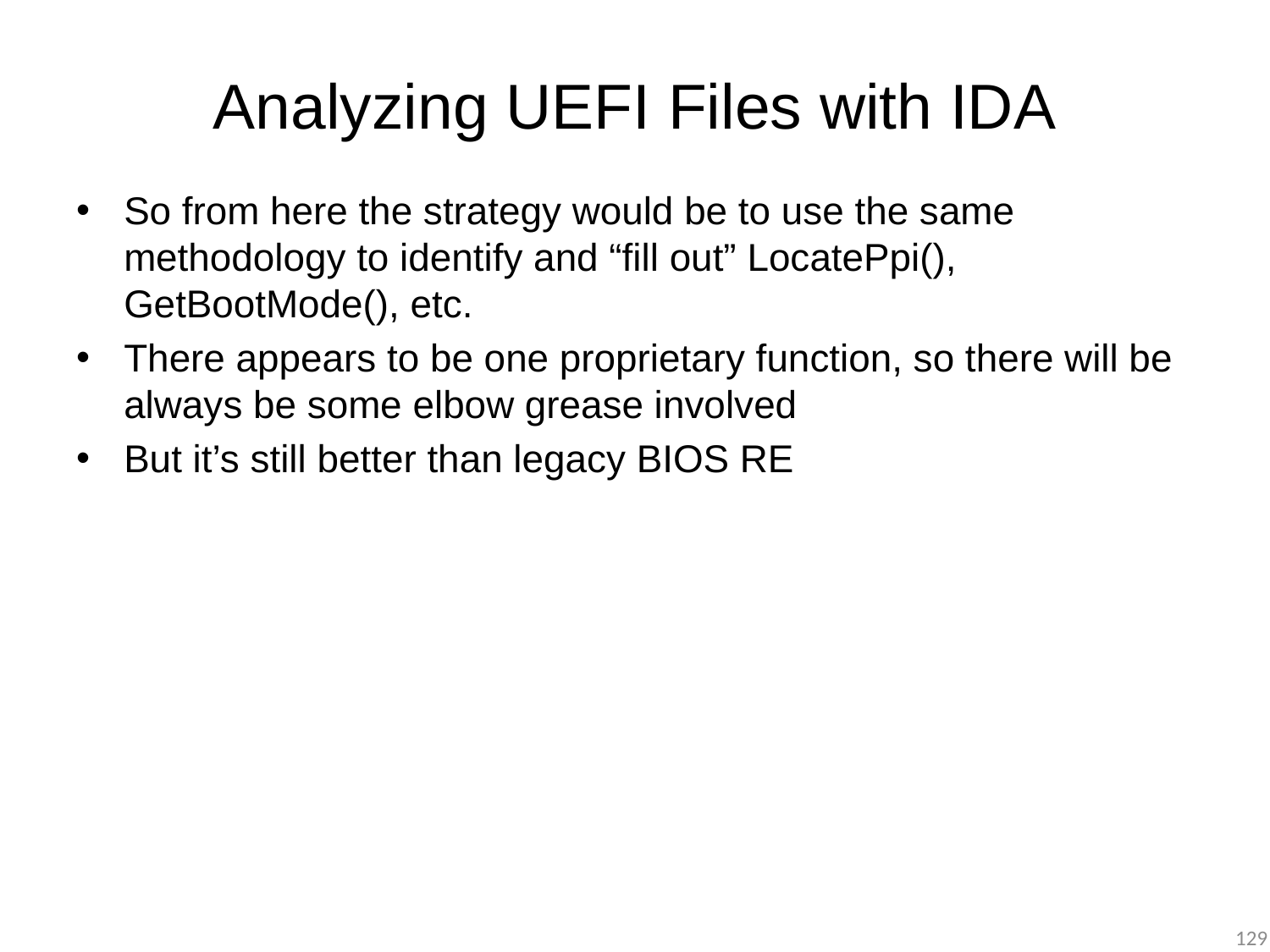

# Analyzing UEFI Files with IDA
So from here the strategy would be to use the same methodology to identify and “fill out” LocatePpi(), GetBootMode(), etc.
There appears to be one proprietary function, so there will be always be some elbow grease involved
But it’s still better than legacy BIOS RE

129